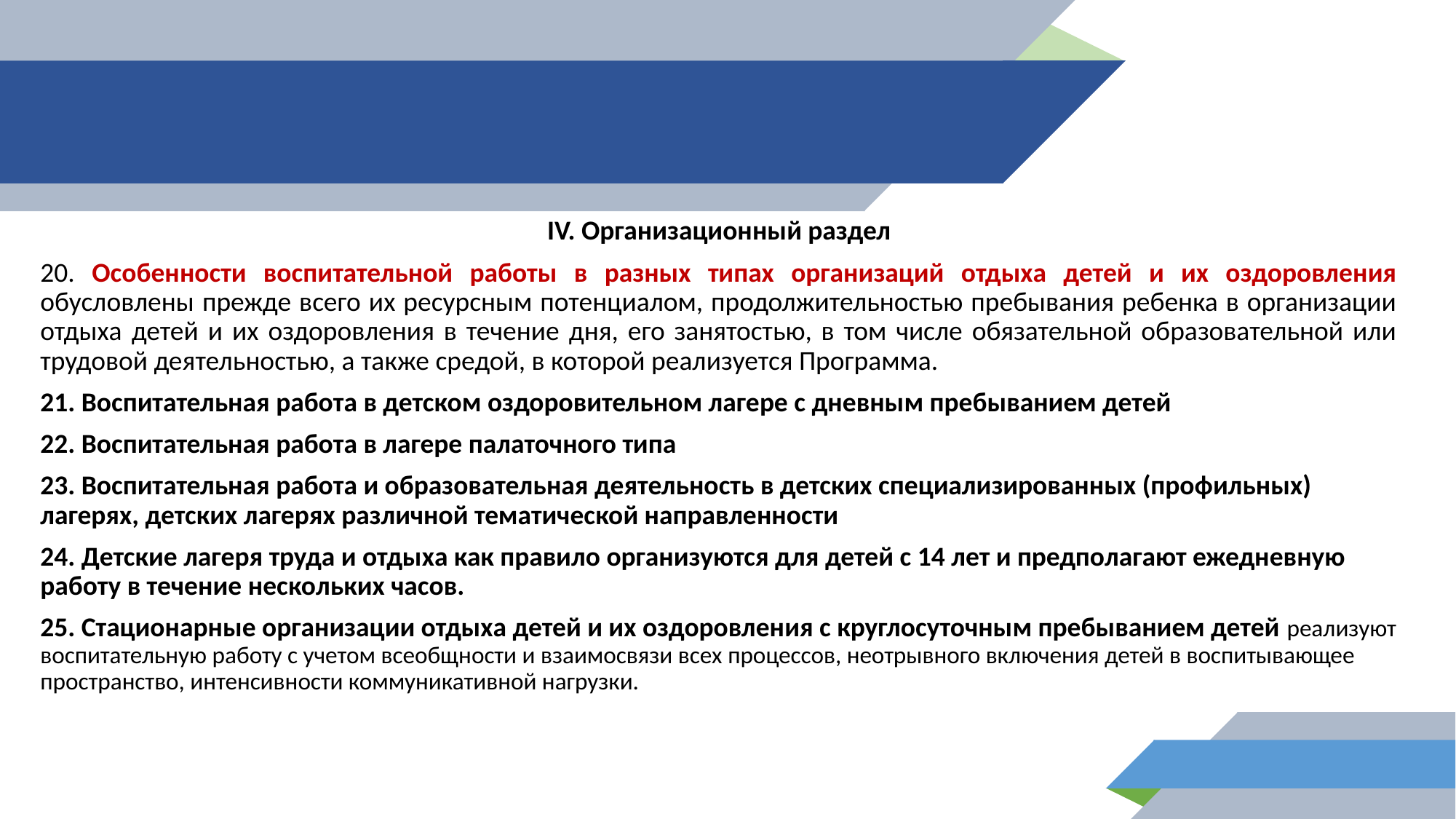

IV. Организационный раздел
20. Особенности воспитательной работы в разных типах организаций отдыха детей и их оздоровления обусловлены прежде всего их ресурсным потенциалом, продолжительностью пребывания ребенка в организации отдыха детей и их оздоровления в течение дня, его занятостью, в том числе обязательной образовательной или трудовой деятельностью, а также средой, в которой реализуется Программа.
21. Воспитательная работа в детском оздоровительном лагере с дневным пребыванием детей
22. Воспитательная работа в лагере палаточного типа
23. Воспитательная работа и образовательная деятельность в детских специализированных (профильных) лагерях, детских лагерях различной тематической направленности
24. Детские лагеря труда и отдыха как правило организуются для детей с 14 лет и предполагают ежедневную работу в течение нескольких часов.
25. Стационарные организации отдыха детей и их оздоровления с круглосуточным пребыванием детей реализуют воспитательную работу с учетом всеобщности и взаимосвязи всех процессов, неотрывного включения детей в воспитывающее пространство, интенсивности коммуникативной нагрузки.